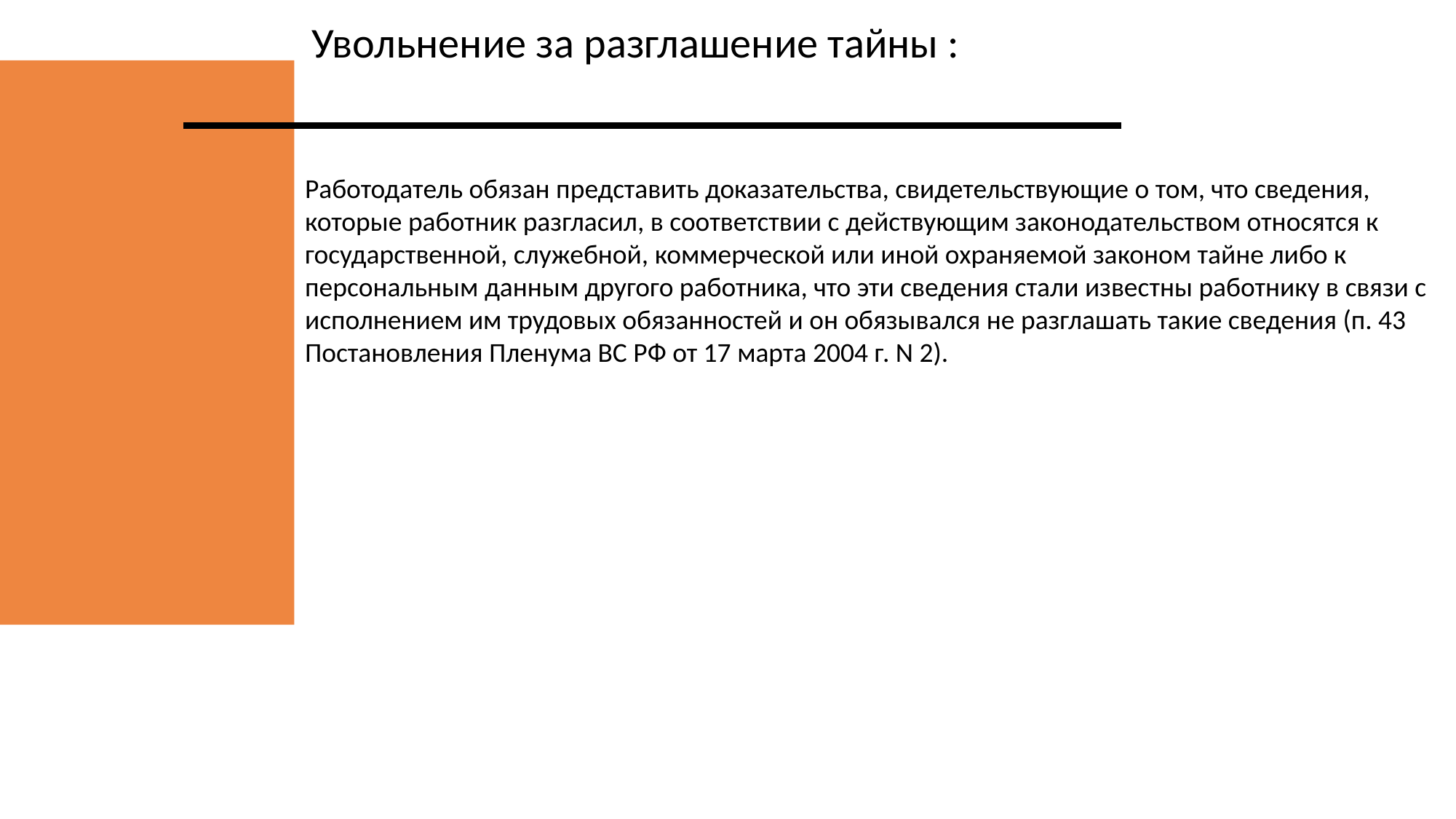

Увольнение за разглашение тайны :

Работодатель обязан представить доказательства, свидетельствующие о том, что сведения, которые работник разгласил, в соответствии с действующим законодательством относятся к государственной, служебной, коммерческой или иной охраняемой законом тайне либо к персональным данным другого работника, что эти сведения стали известны работнику в связи с исполнением им трудовых обязанностей и он обязывался не разглашать такие сведения (п. 43 Постановления Пленума ВС РФ от 17 марта 2004 г. N 2).